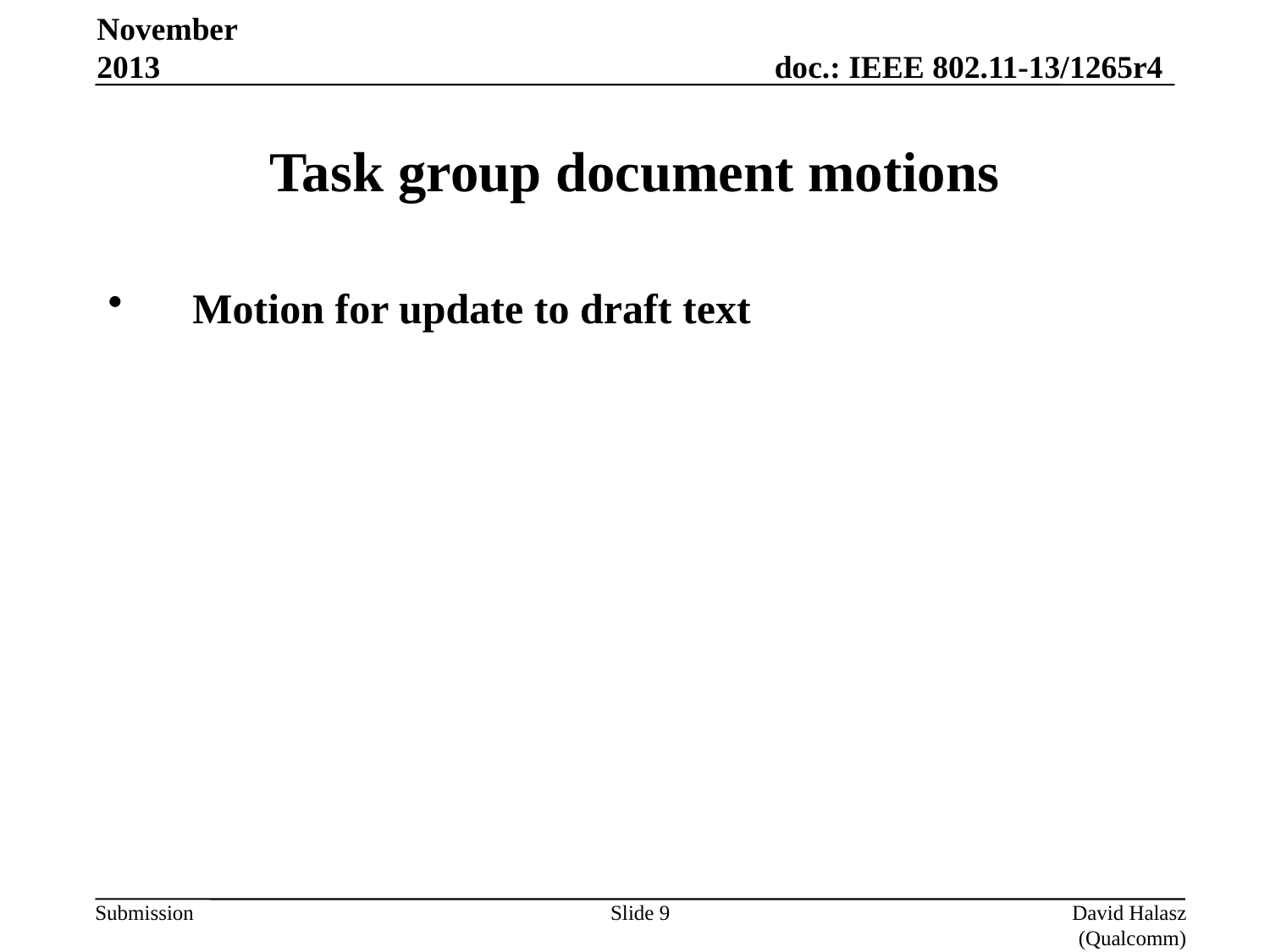

November 2013
# Task group document motions
Motion for update to draft text
Slide 9
David Halasz (Qualcomm)